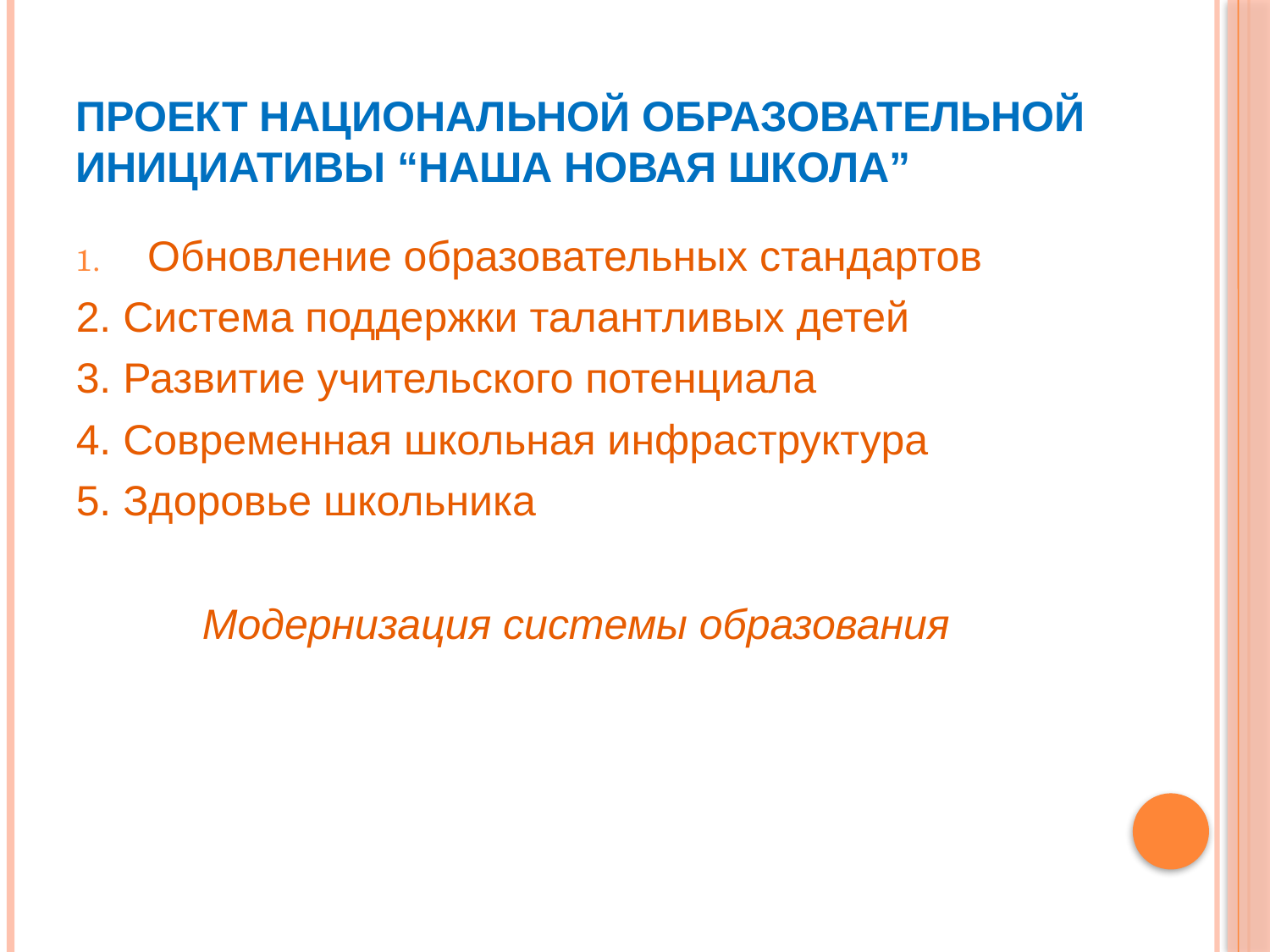

# Проект национальной образовательной инициативы “Наша новая школа”
Обновление образовательных стандартов
2. Система поддержки талантливых детей
3. Развитие учительского потенциала
4. Современная школьная инфраструктура
5. Здоровье школьника

Модернизация системы образования